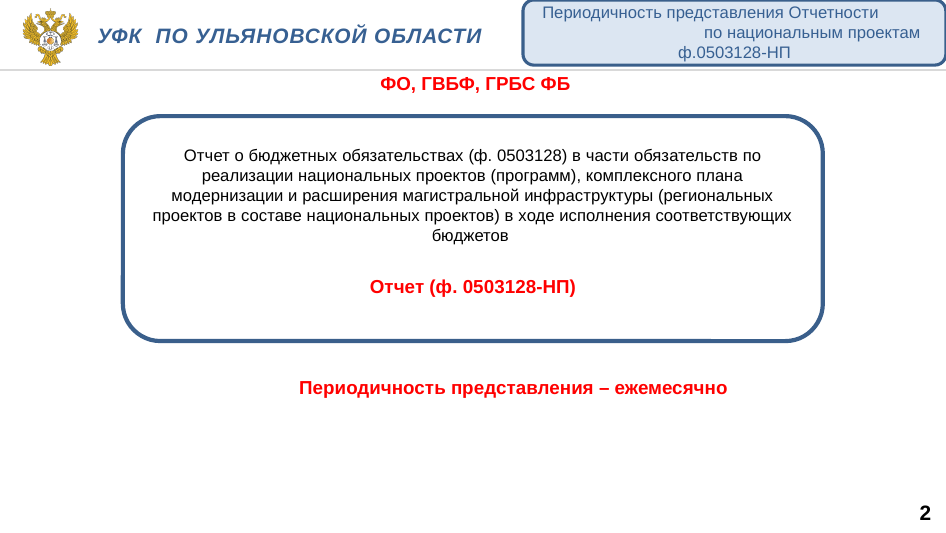

Периодичность представления Отчетности                                            по национальным проектам ф.0503128-НП

Уфк  по ульяновской области

| ФО, ГВБФ, ГРБС ФБ |
| --- |
| ФО, ГВБФ |
Отчет о бюджетных обязательствах (ф. 0503128) в части обязательств по реализации национальных проектов (программ), комплексного плана модернизации и расширения магистральной инфраструктуры (региональных проектов в составе национальных проектов) в ходе исполнения соответствующих бюджетов

Отчет (ф. 0503128-НП)

              Периодичность представления – ежемесячно
2